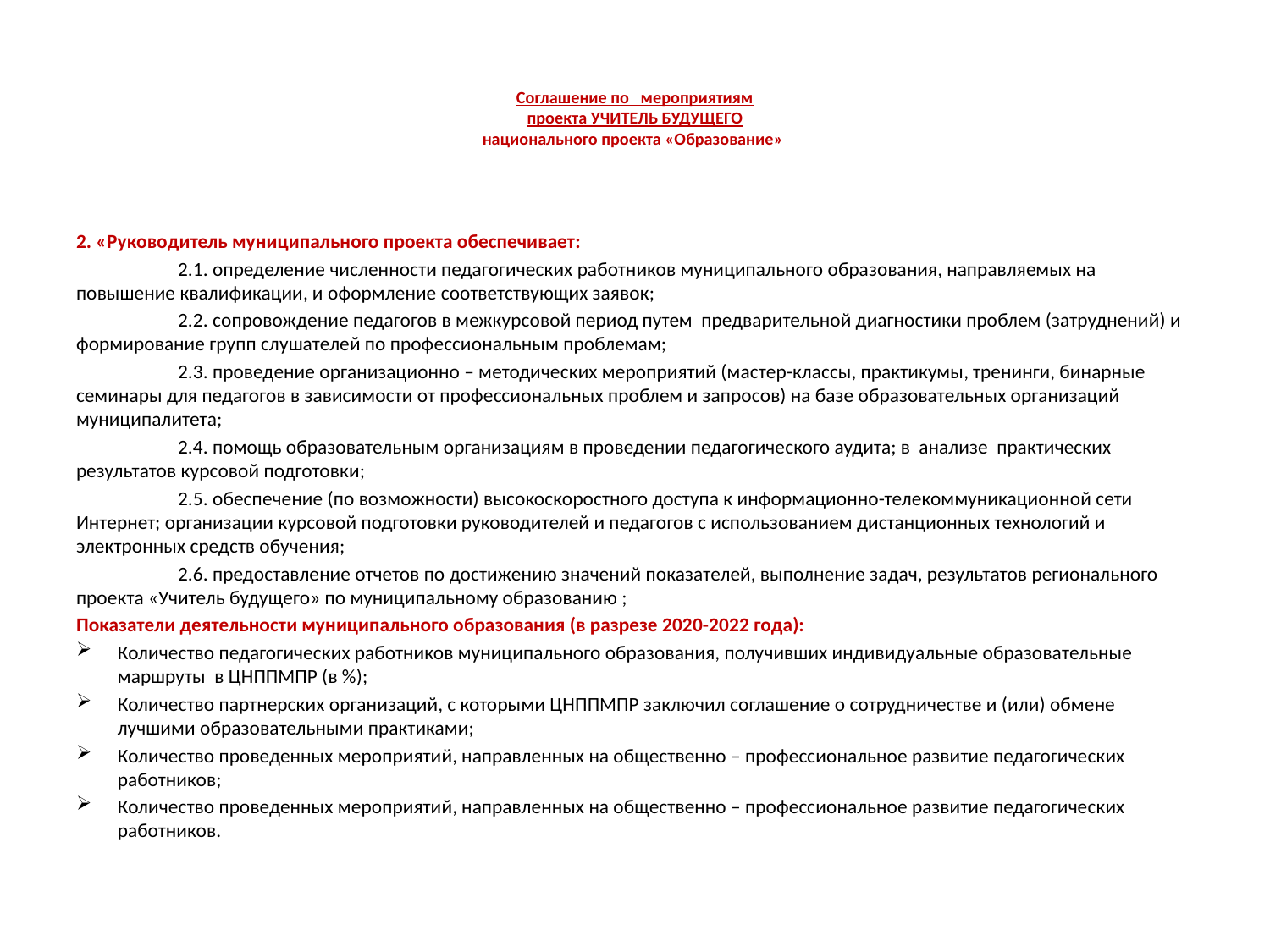

# Соглашение по   мероприятиям проекта УЧИТЕЛЬ БУДУЩЕГО национального проекта «Образование»
2. «Руководитель муниципального проекта обеспечивает:
	2.1. определение численности педагогических работников муниципального образования, направляемых на повышение квалификации, и оформление соответствующих заявок;
	2.2. сопровождение педагогов в межкурсовой период путем  предварительной диагностики проблем (затруднений) и  формирование групп слушателей по профессиональным проблемам;
	2.3. проведение организационно – методических мероприятий (мастер-классы, практикумы, тренинги, бинарные семинары для педагогов в зависимости от профессиональных проблем и запросов) на базе образовательных организаций муниципалитета;
	2.4. помощь образовательным организациям в проведении педагогического аудита; в  анализе  практических результатов курсовой подготовки;
	2.5. обеспечение (по возможности) высокоскоростного доступа к информационно-телекоммуникационной сети Интернет; организации курсовой подготовки руководителей и педагогов с использованием дистанционных технологий и электронных средств обучения;
	2.6. предоставление отчетов по достижению значений показателей, выполнение задач, результатов регионального проекта «Учитель будущего» по муниципальному образованию ;
Показатели деятельности муниципального образования (в разрезе 2020-2022 года):
Количество педагогических работников муниципального образования, получивших индивидуальные образовательные маршруты  в ЦНППМПР (в %);
Количество партнерских организаций, с которыми ЦНППМПР заключил соглашение о сотрудничестве и (или) обмене лучшими образовательными практиками;
Количество проведенных мероприятий, направленных на общественно – профессиональное развитие педагогических работников;
Количество проведенных мероприятий, направленных на общественно – профессиональное развитие педагогических работников.